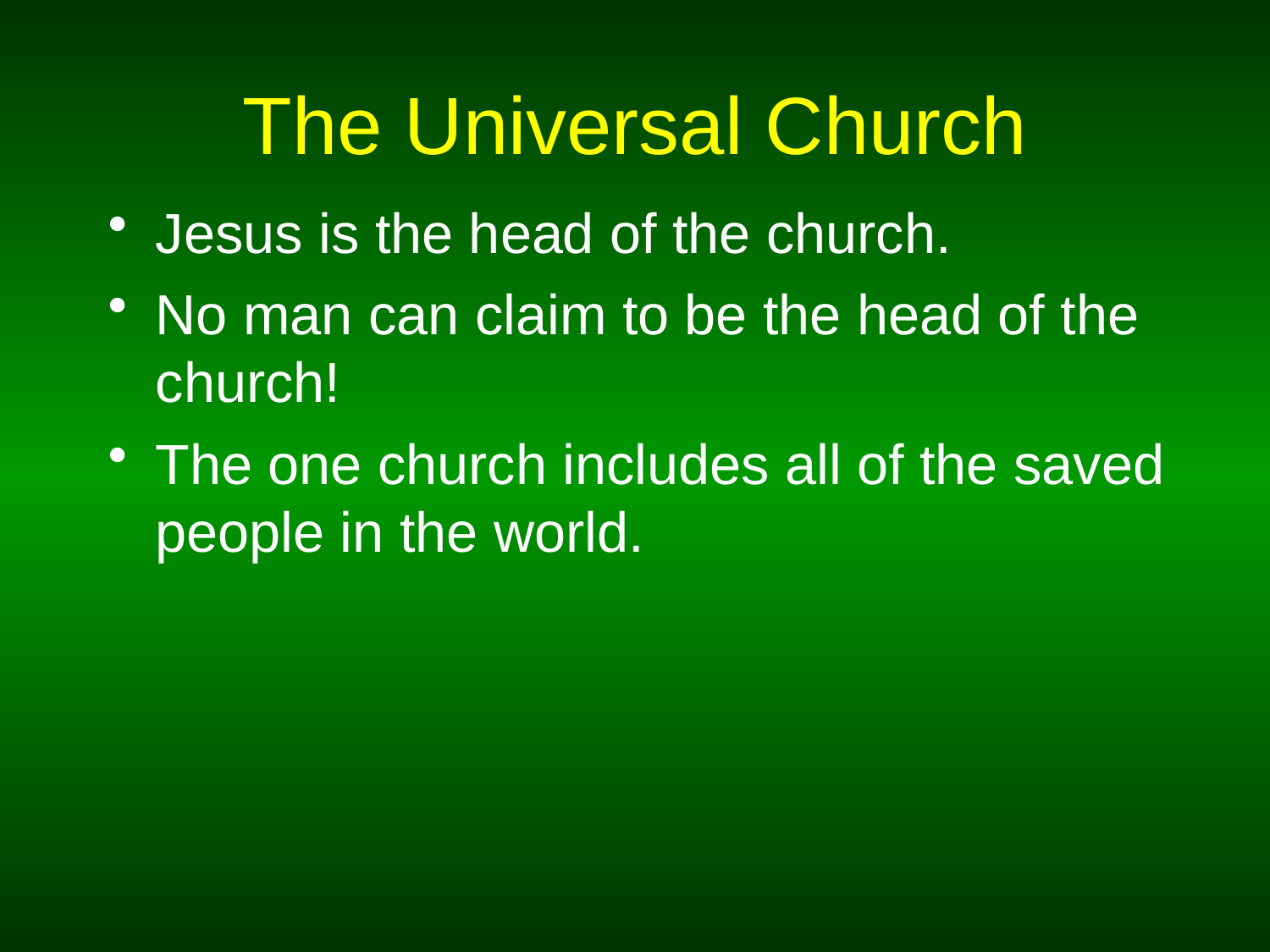

# The Universal Church
Jesus is the head of the church.
No man can claim to be the head of the church!
The one church includes all of the saved people in the world.